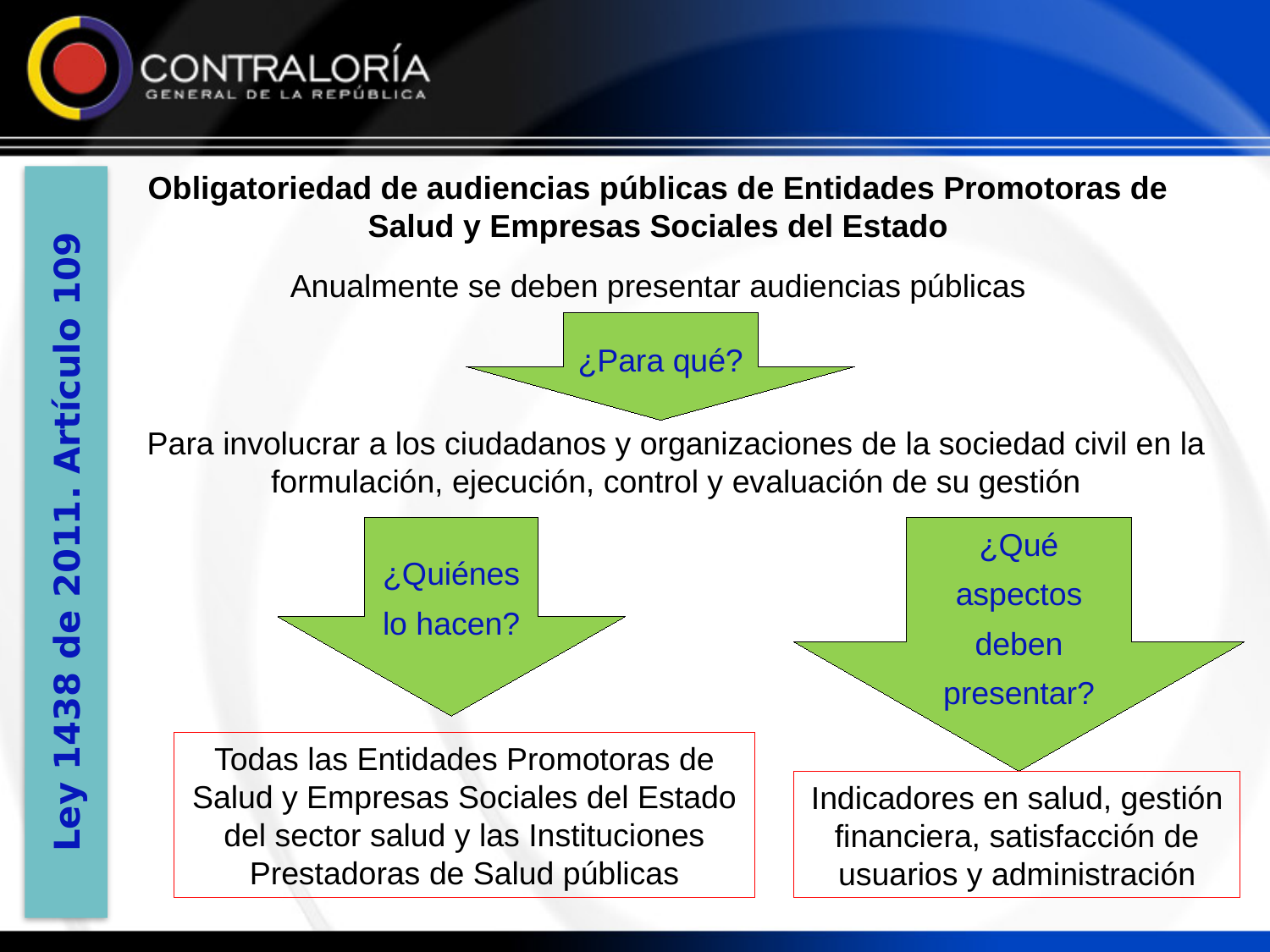

Obligatoriedad de audiencias públicas de Entidades Promotoras de Salud y Empresas Sociales del Estado

Anualmente se deben presentar audiencias públicas
¿Para qué?
Para involucrar a los ciudadanos y organizaciones de la sociedad civil en la formulación, ejecución, control y evaluación de su gestión
Ley 1438 de 2011. Artículo 109
¿Qué aspectos deben presentar?
¿Quiénes lo hacen?
Todas las Entidades Promotoras de Salud y Empresas Sociales del Estado del sector salud y las Instituciones Prestadoras de Salud públicas
Indicadores en salud, gestión financiera, satisfacción de usuarios y administración